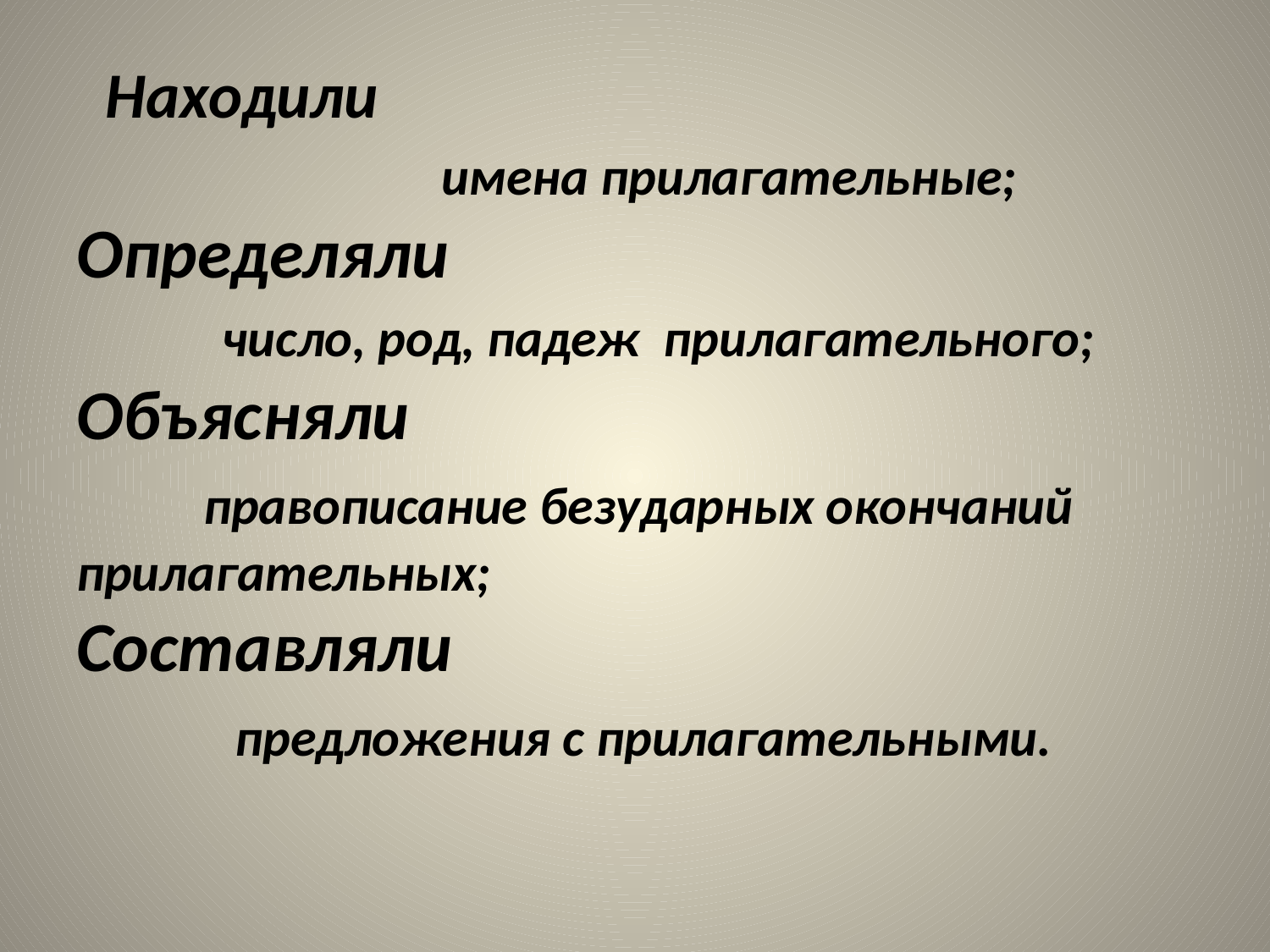

# Находили имена прилагательные; Определяли число, род, падеж  прилагательного; Объясняли правописание безударных окончаний  прилагательных; Составляли предложения с прилагательными.